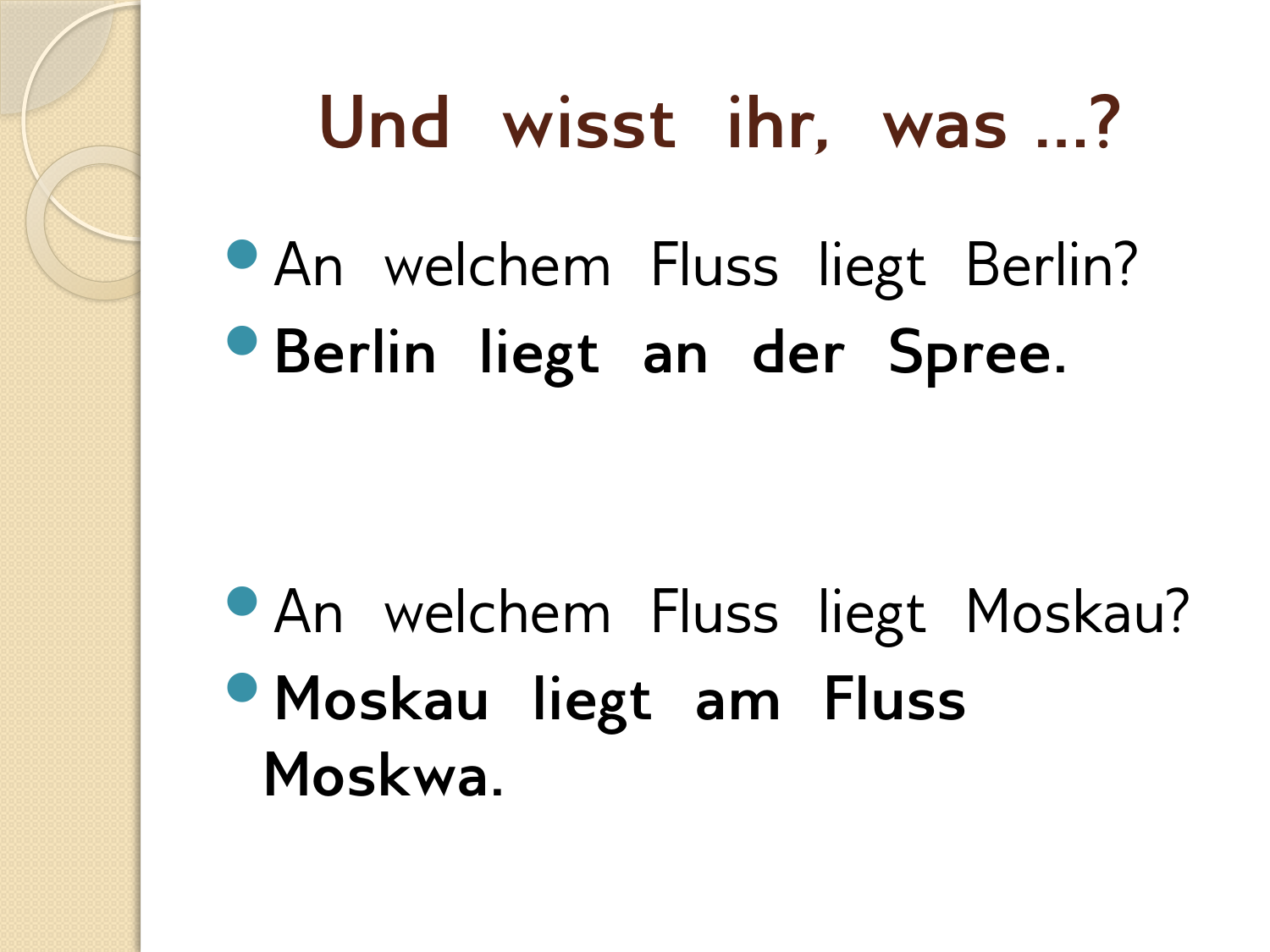

# Und  wisst  ihr,  was …?
An  welchem  Fluss  liegt  Berlin?
Berlin  liegt  an  der  Spree.

An  welchem  Fluss  liegt  Moskau?
Moskau  liegt  am  Fluss  Moskwa.